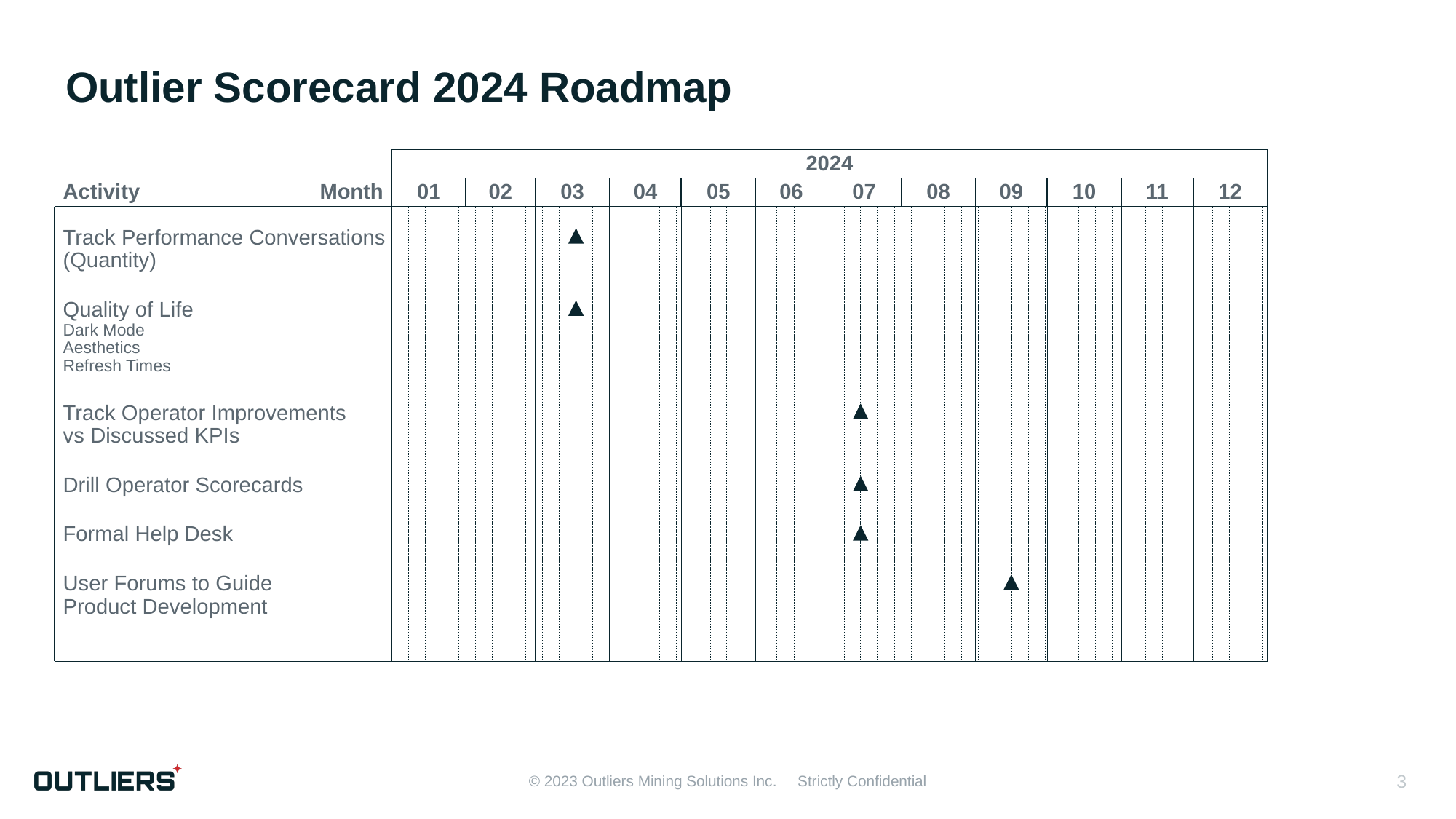

Outlier Scorecard 2024 Roadmap
2024
01
02
03
04
05
06
07
08
09
10
11
12
Activity
Month
Track Performance Conversations
(Quantity)

Quality of Life
Dark Mode
Aesthetics
Refresh Times

Track Operator Improvements
vs Discussed KPIs

Drill Operator Scorecards

Formal Help Desk

User Forums to Guide
Product Development

3